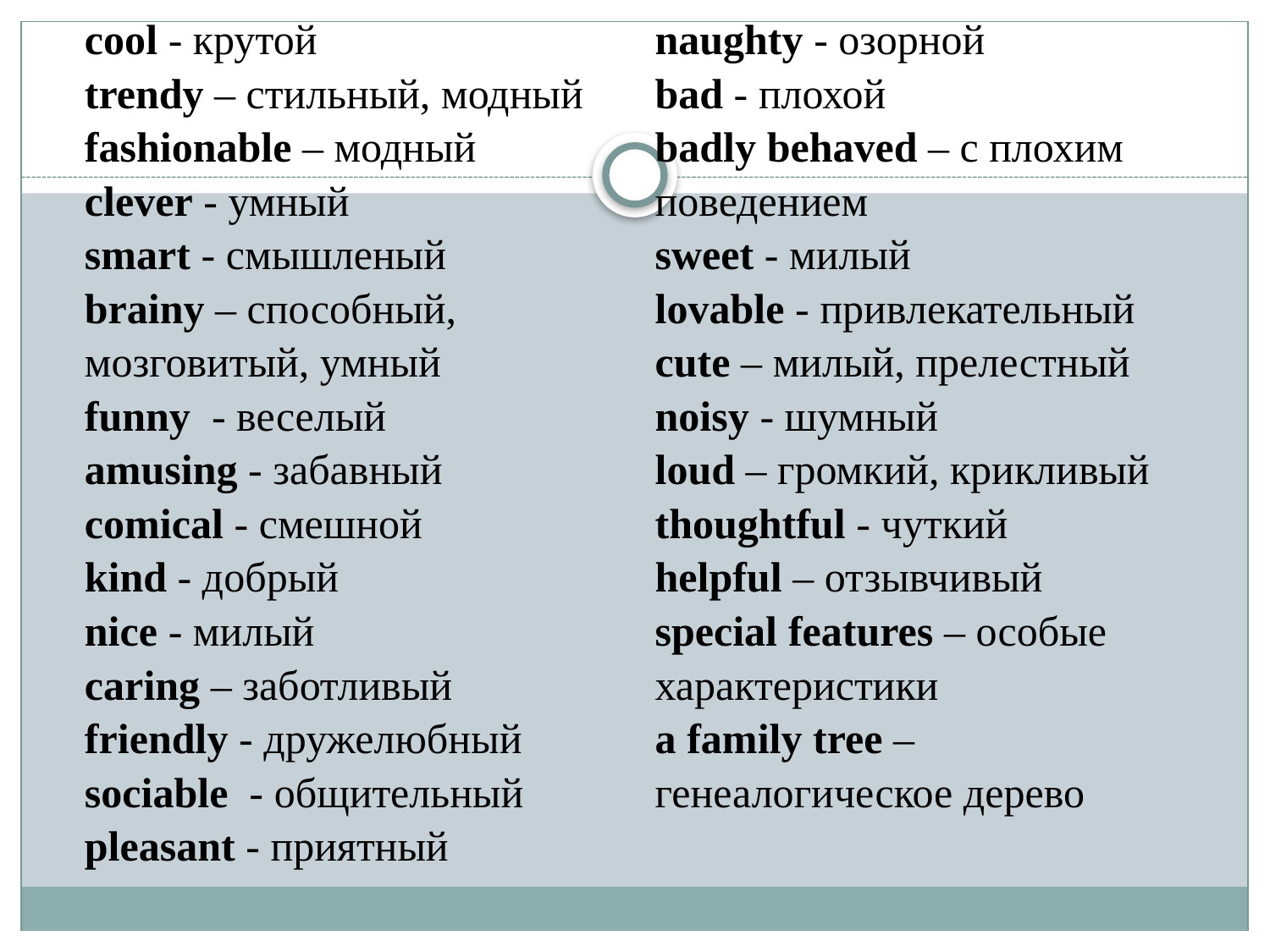

| cool - крутой trendy – стильный, модный fashionable – модный clever - умный smart - смышленый brainy – способный, мозговитый, умный funny - веселый amusing - забавный comical - смешной kind - добрый nice - милый caring – заботливый friendly - дружелюбный sociable - общительный pleasant - приятный | naughty - озорной bad - плохой badly behaved – с плохим поведением sweet - милый lovable - привлекательный cute – милый, прелестный noisy - шумный loud – громкий, крикливый thoughtful - чуткий helpful – отзывчивый special features – особые характеристики a family tree – генеалогическое дерево |
| --- | --- |